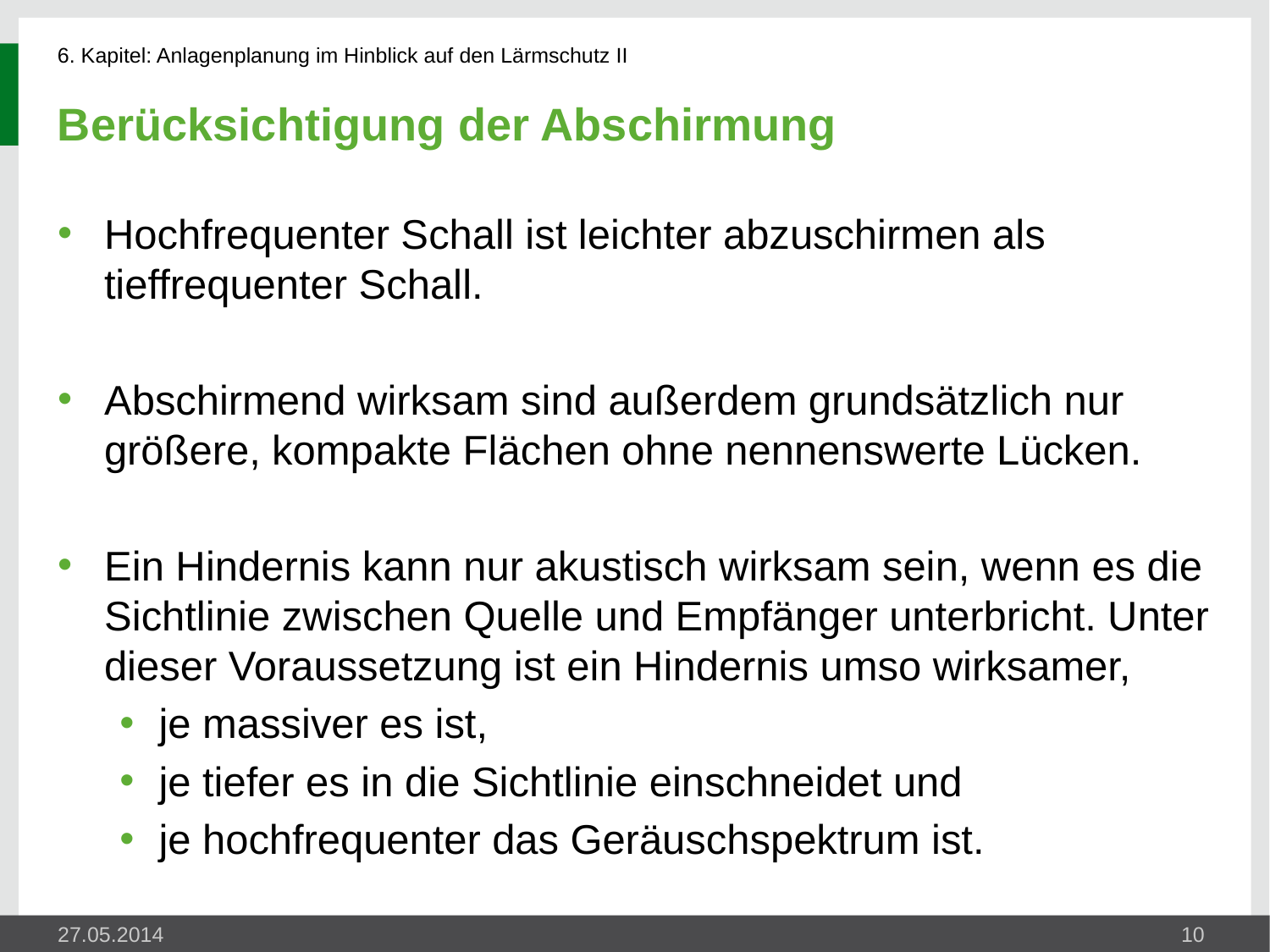

# Berücksichtigung der Abschirmung
Hochfrequenter Schall ist leichter abzuschirmen als tieffrequenter Schall.

Abschirmend wirksam sind außerdem grundsätzlich nur größere, kompakte Flächen ohne nennenswerte Lücken.

Ein Hindernis kann nur akustisch wirksam sein, wenn es die Sichtlinie zwischen Quelle und Empfänger unterbricht. Unter dieser Voraussetzung ist ein Hindernis umso wirksamer,
je massiver es ist,
je tiefer es in die Sichtlinie einschneidet und
je hochfrequenter das Geräuschspektrum ist.
27.05.2014
10